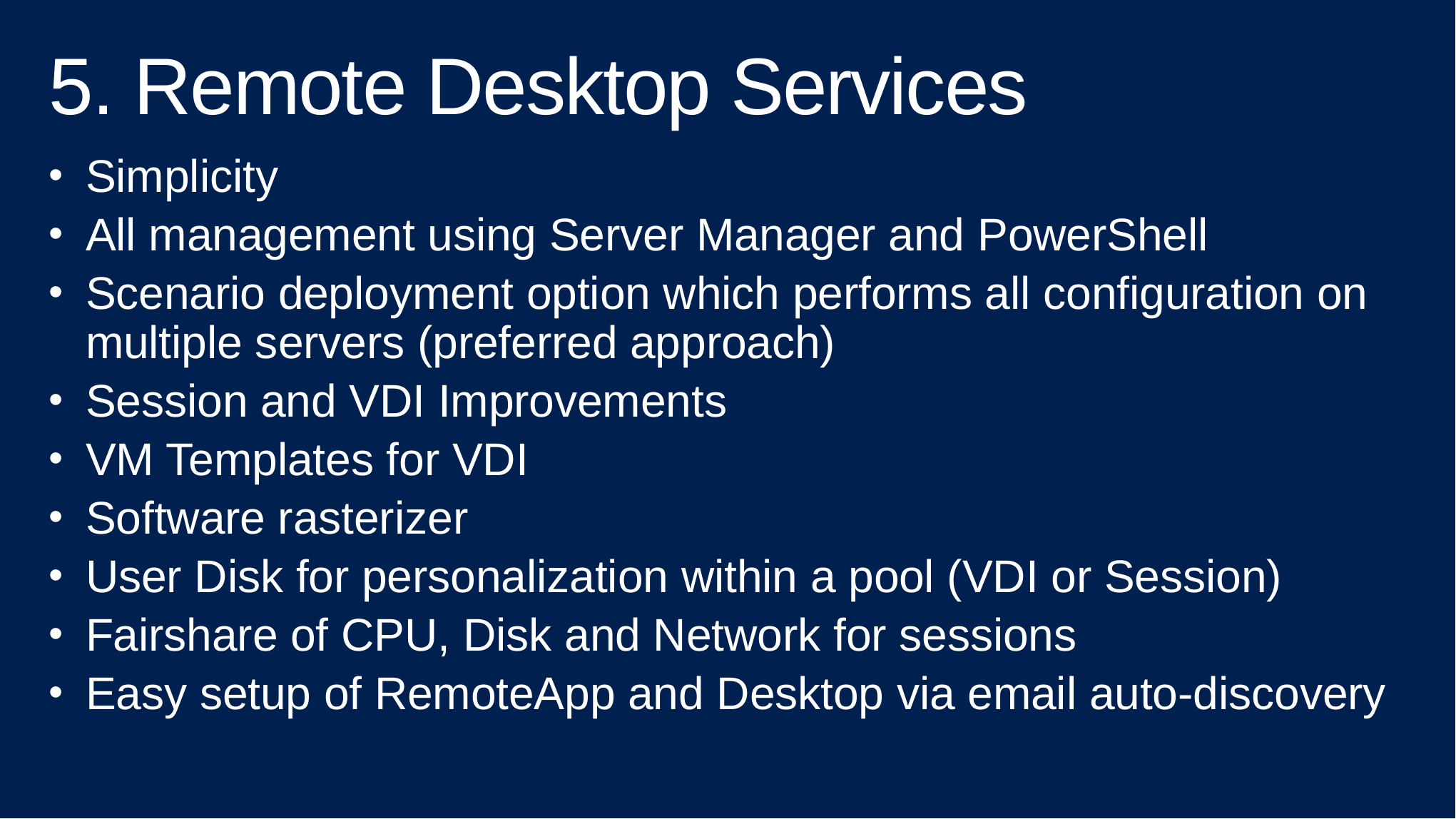

# 5. Remote Desktop Services
Simplicity
All management using Server Manager and PowerShell
Scenario deployment option which performs all configuration on multiple servers (preferred approach)
Session and VDI Improvements
VM Templates for VDI
Software rasterizer
User Disk for personalization within a pool (VDI or Session)
Fairshare of CPU, Disk and Network for sessions
Easy setup of RemoteApp and Desktop via email auto-discovery